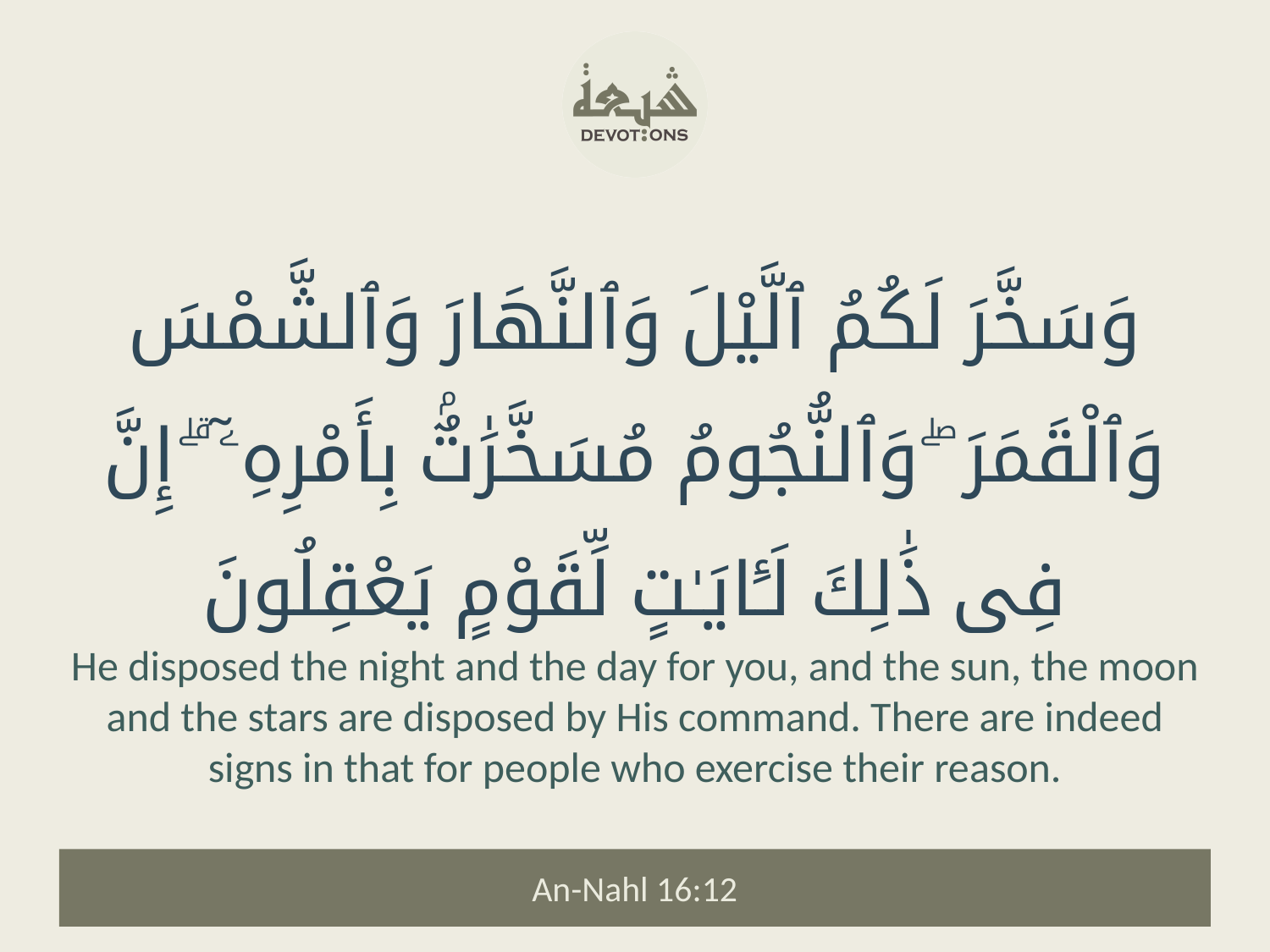

وَسَخَّرَ لَكُمُ ٱلَّيْلَ وَٱلنَّهَارَ وَٱلشَّمْسَ وَٱلْقَمَرَ ۖ وَٱلنُّجُومُ مُسَخَّرَٰتٌۢ بِأَمْرِهِۦٓ ۗ إِنَّ فِى ذَٰلِكَ لَـَٔايَـٰتٍ لِّقَوْمٍ يَعْقِلُونَ
He disposed the night and the day for you, and the sun, the moon and the stars are disposed by His command. There are indeed signs in that for people who exercise their reason.
An-Nahl 16:12